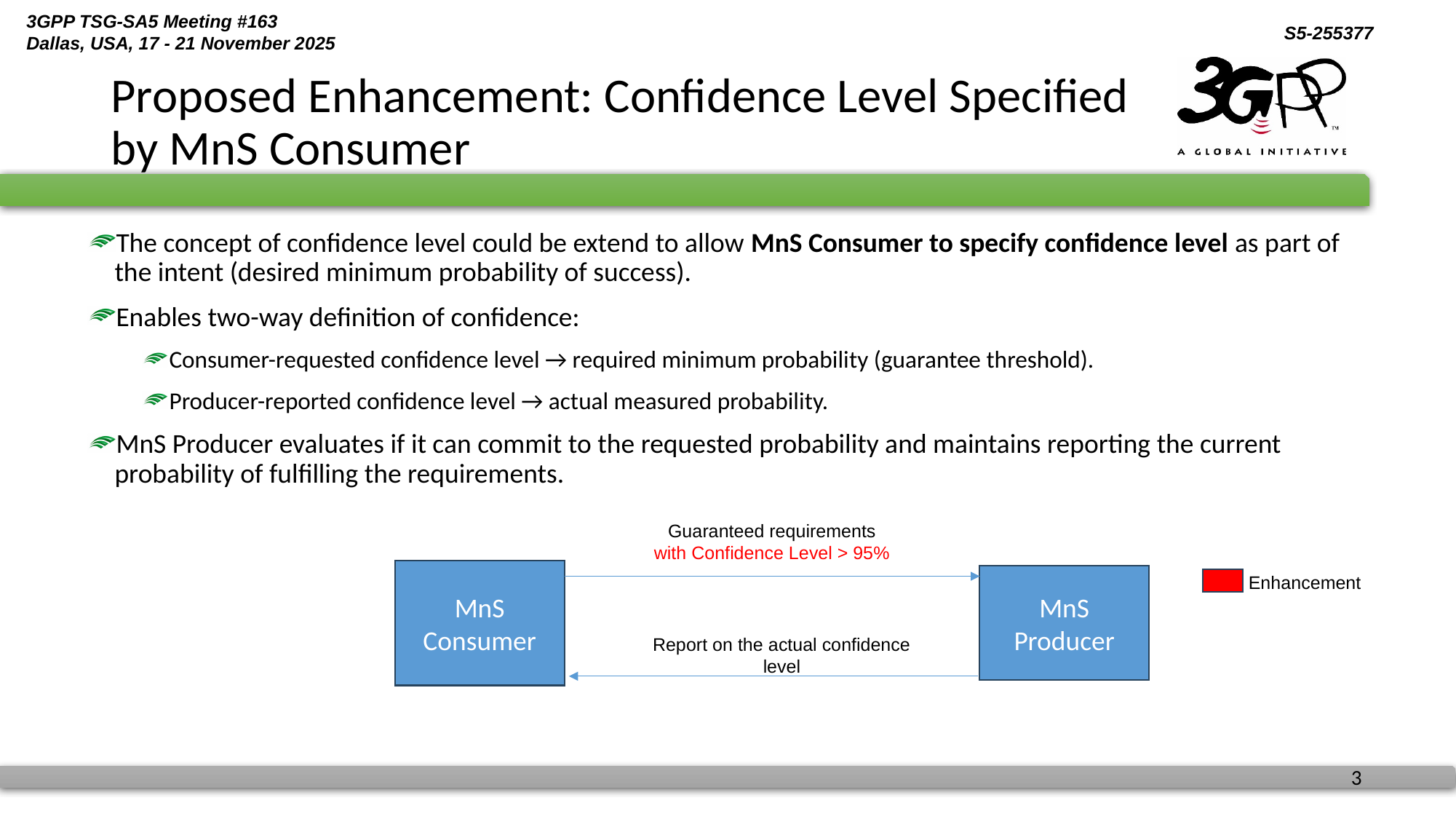

# Proposed Enhancement: Confidence Level Specified by MnS Consumer
The concept of confidence level could be extend to allow MnS Consumer to specify confidence level as part of the intent (desired minimum probability of success).
Enables two-way definition of confidence:
Consumer-requested confidence level → required minimum probability (guarantee threshold).
Producer-reported confidence level → actual measured probability.
MnS Producer evaluates if it can commit to the requested probability and maintains reporting the current probability of fulfilling the requirements.

Guaranteed requirements
with Confidence Level > 95%
MnS Consumer
MnS Producer
Enhancement

Report on the actual confidence level